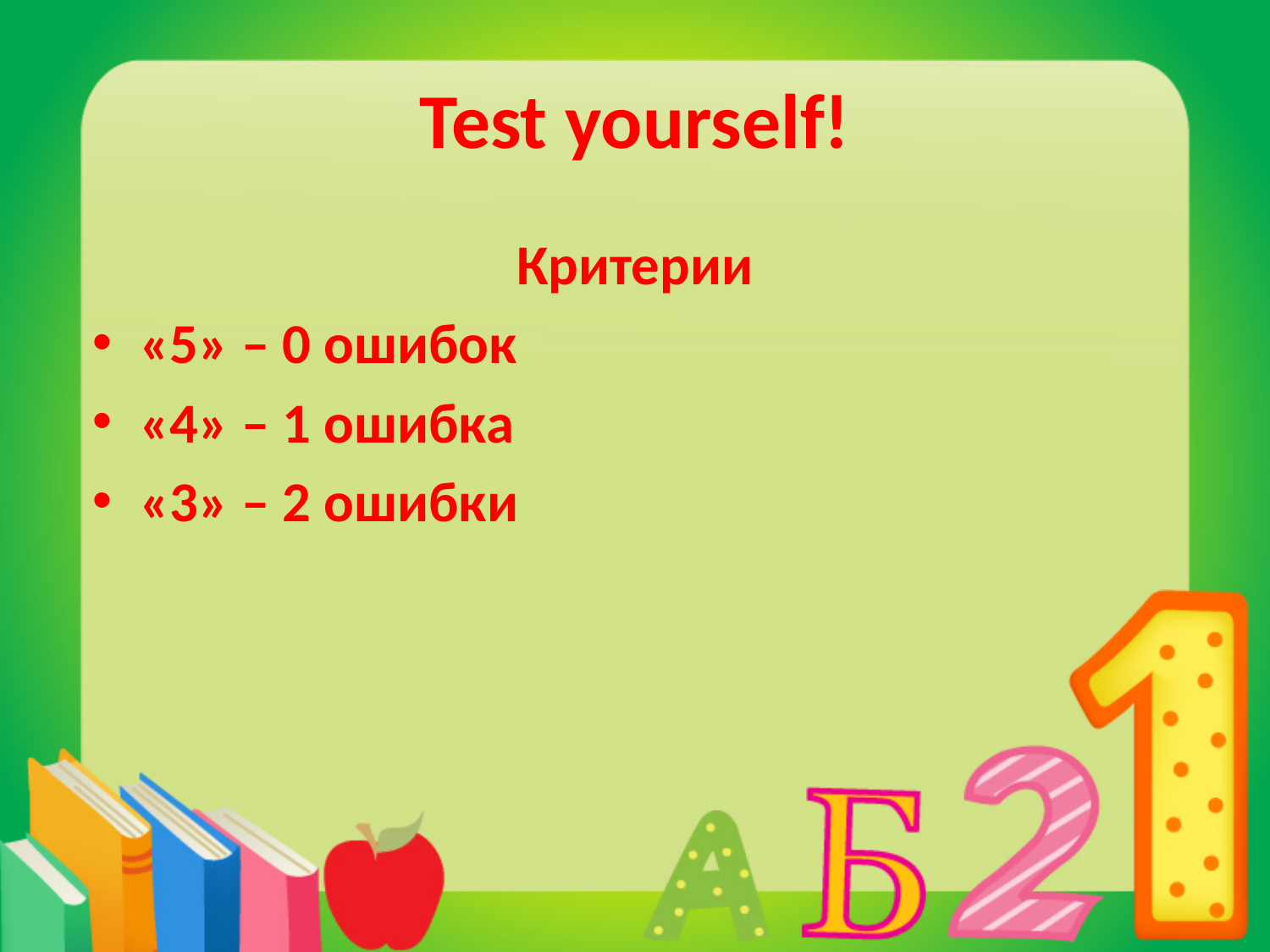

# Test yourself!
Критерии
«5» – 0 ошибок
«4» – 1 ошибка
«3» – 2 ошибки